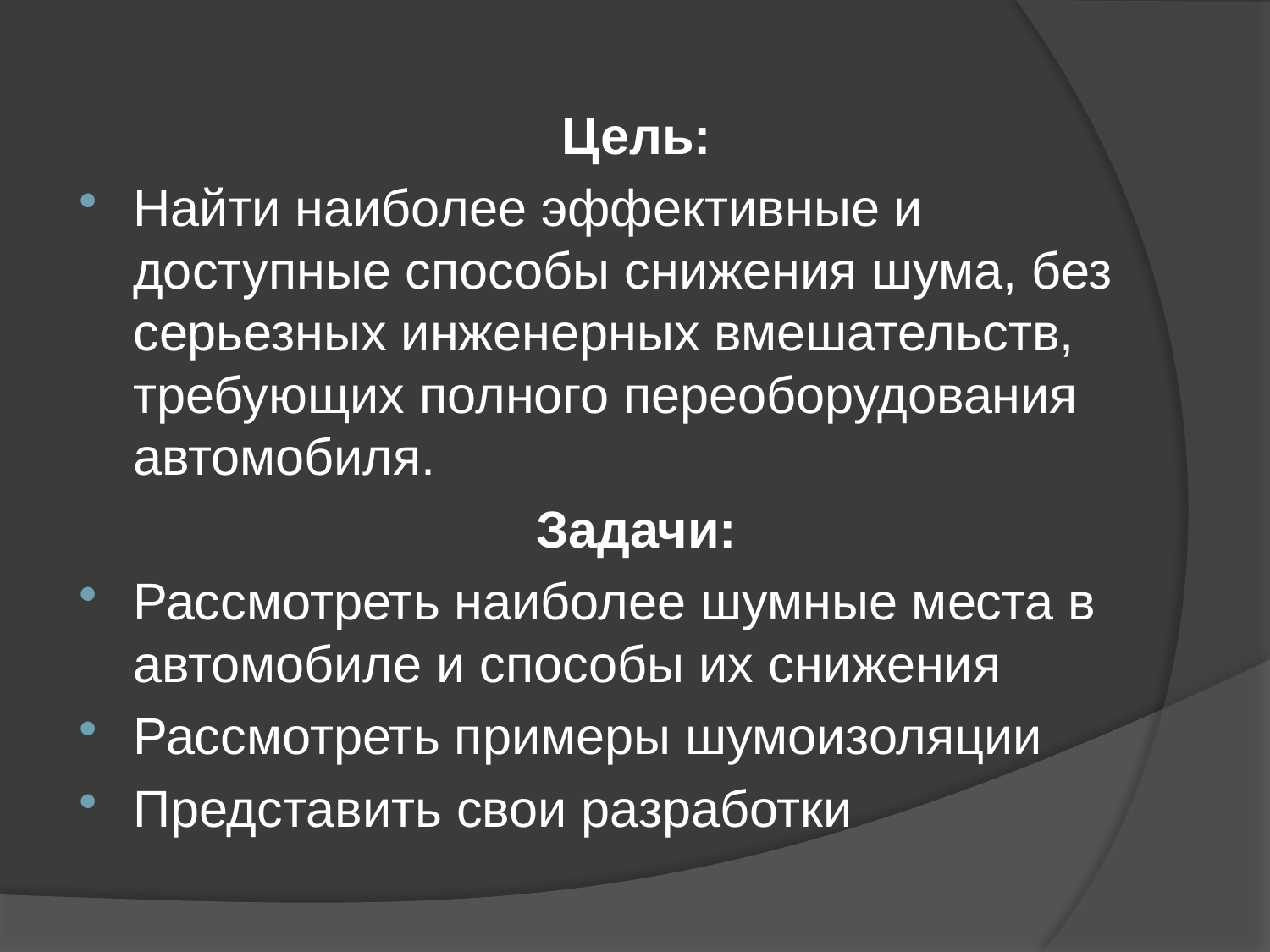

Цель:
Найти наиболее эффективные и доступные способы снижения шума, без серьезных инженерных вмешательств, требующих полного переоборудования автомобиля.
Задачи:
Рассмотреть наиболее шумные места в автомобиле и способы их снижения
Рассмотреть примеры шумоизоляции
Представить свои разработки